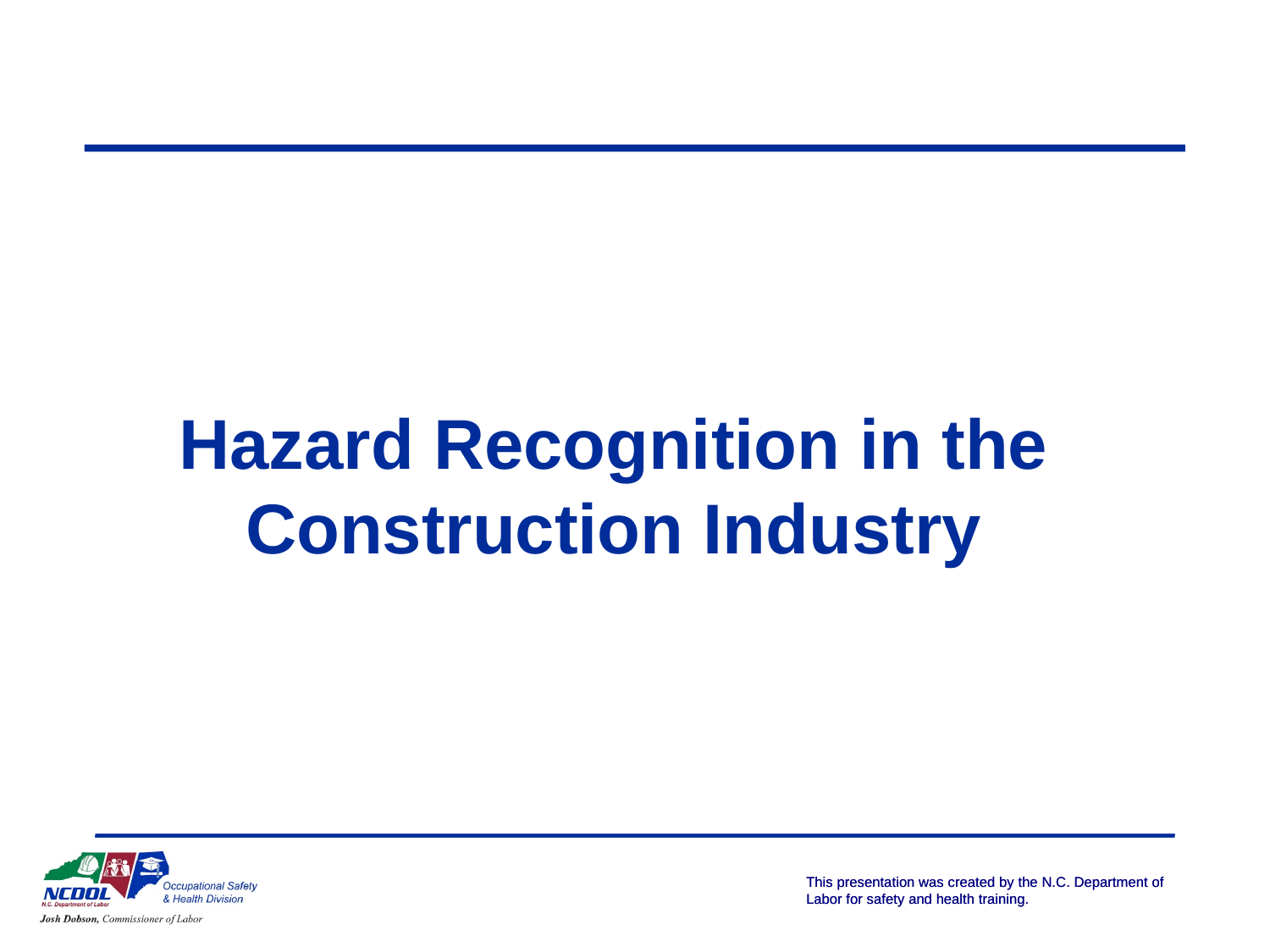

# Hazard Recognition in the Construction Industry